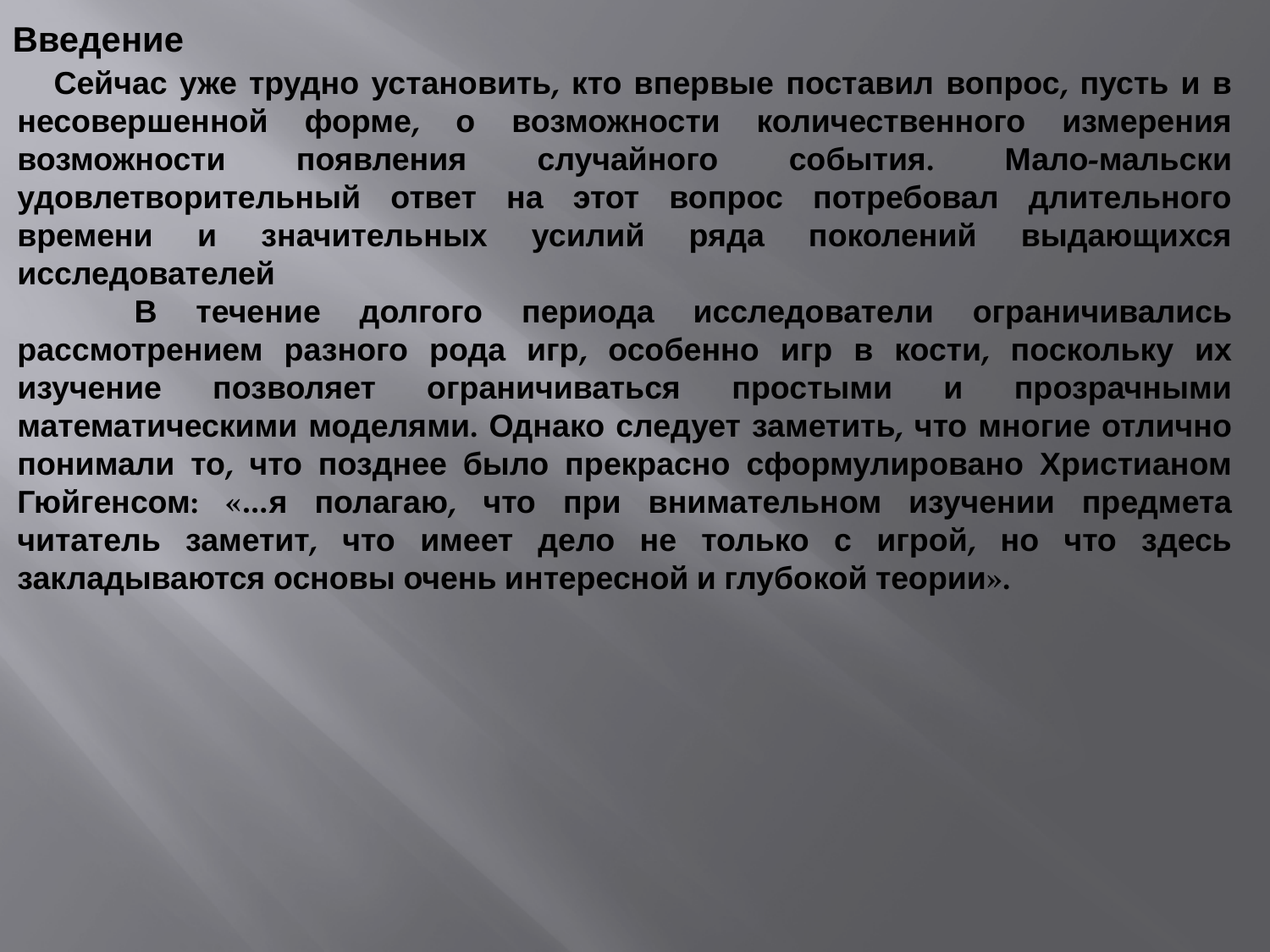

Введение
   Сейчас уже трудно установить, кто впервые поставил вопрос, пусть и в несовершенной форме, о возможности количественного измерения возможности появления случайного события. Мало-мальски удовлетворительный ответ на этот вопрос потребовал длительного времени и значительных усилий ряда поколений выдающихся исследователей
   В течение долгого периода исследователи ограничивались рассмотрением разного рода игр, особенно игр в кости, поскольку их изучение позволяет ограничиваться простыми и прозрачными математическими моделями. Однако следует заметить, что многие отлично понимали то, что позднее было прекрасно сформулировано Христианом Гюйгенсом: «…я полагаю, что при внимательном изучении предмета читатель заметит, что имеет дело не только с игрой, но что здесь закладываются основы очень интересной и глубокой теории».